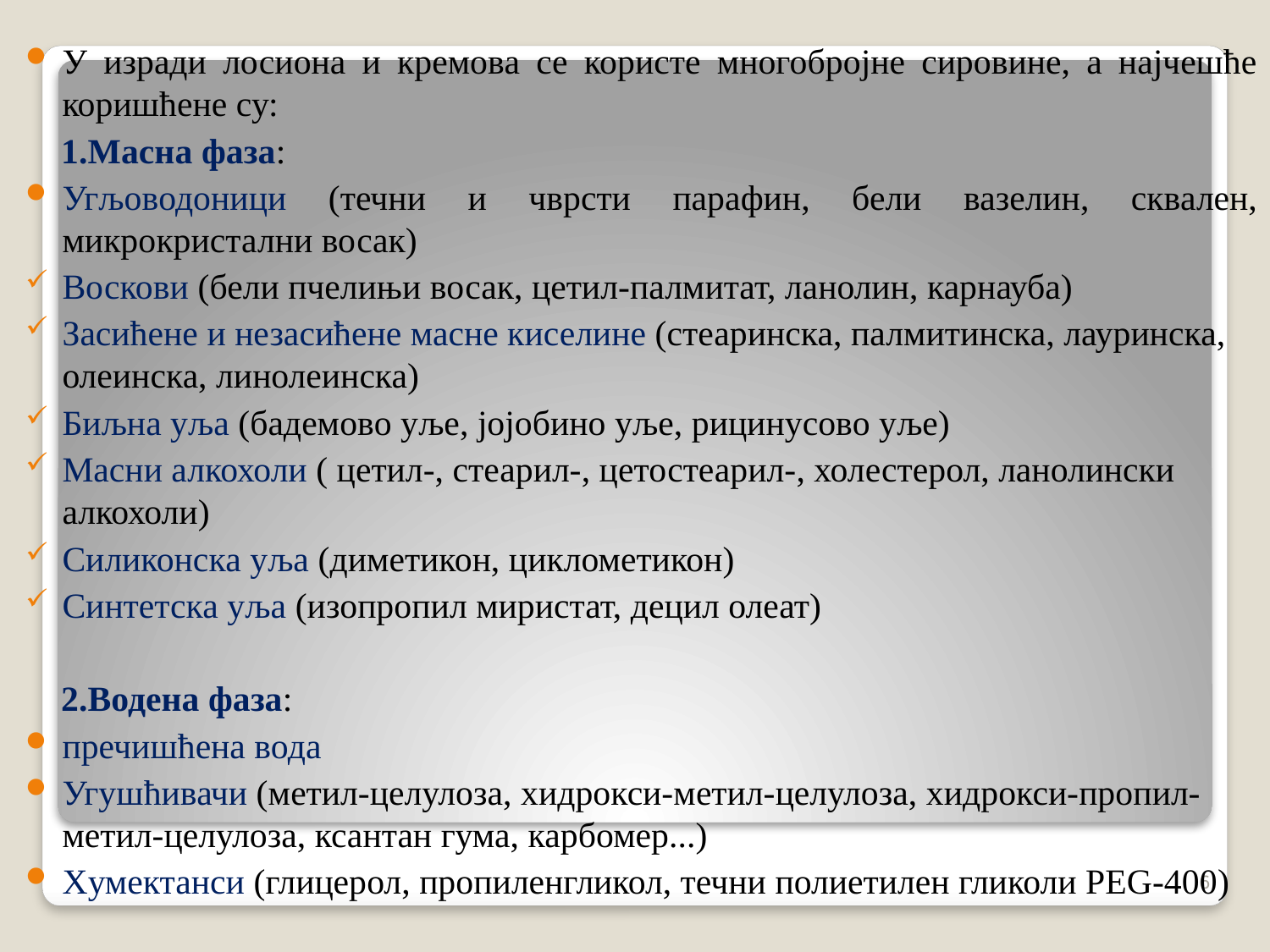

У изради лосиона и кремова се користе многобројне сировине, а најчешће коришћене су:
    1.Масна фаза:
Угљоводоници (течни и чврсти парафин, бели вазелин, сквален, микрокристални восак)
Воскови (бели пчелињи восак, цетил-палмитат, ланолин, карнауба)
Засићене и незасићене масне киселине (стеаринска, палмитинска, лауринска, олеинска, линолеинска)
Биљна уља (бадемово уље, јојобино уље, рицинусово уље)
Масни алкохоли ( цетил-, стеарил-, цетостеарил-, холестерол, ланолински алкохоли)
Силиконска уља (диметикон, циклометикон)
Синтетска уља (изопропил миристат, децил олеат)

    2.Водена фаза:
пречишћена вода
Угушћивачи (метил-целулоза, хидрокси-метил-целулоза, хидрокси-пропил-метил-целулоза, ксантан гума, карбомер...)
Хумектанси (глицерол, пропиленгликол, течни полиетилен гликоли PEG-400)

6